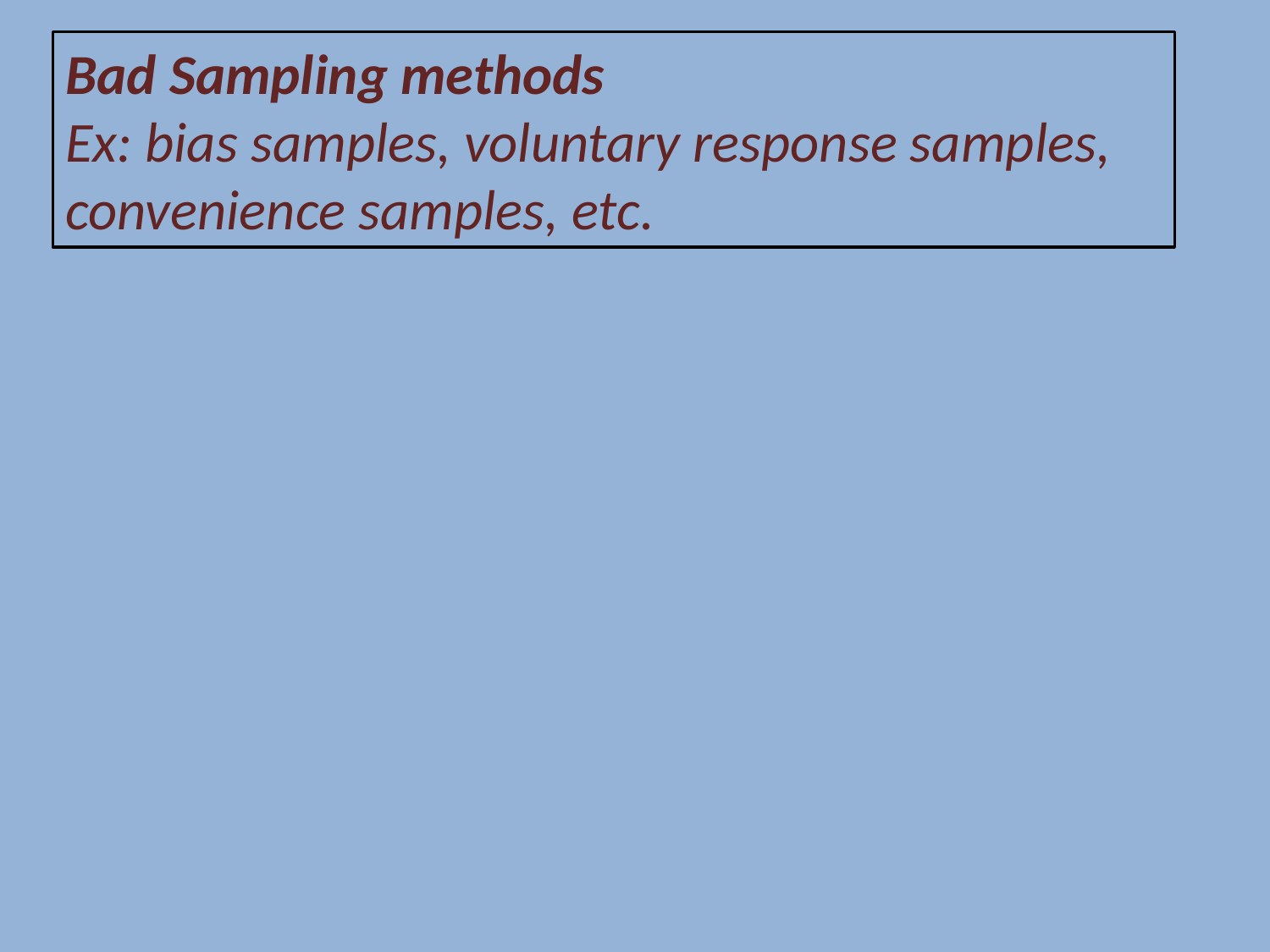

Bad Sampling methods
Ex: bias samples, voluntary response samples, convenience samples, etc.